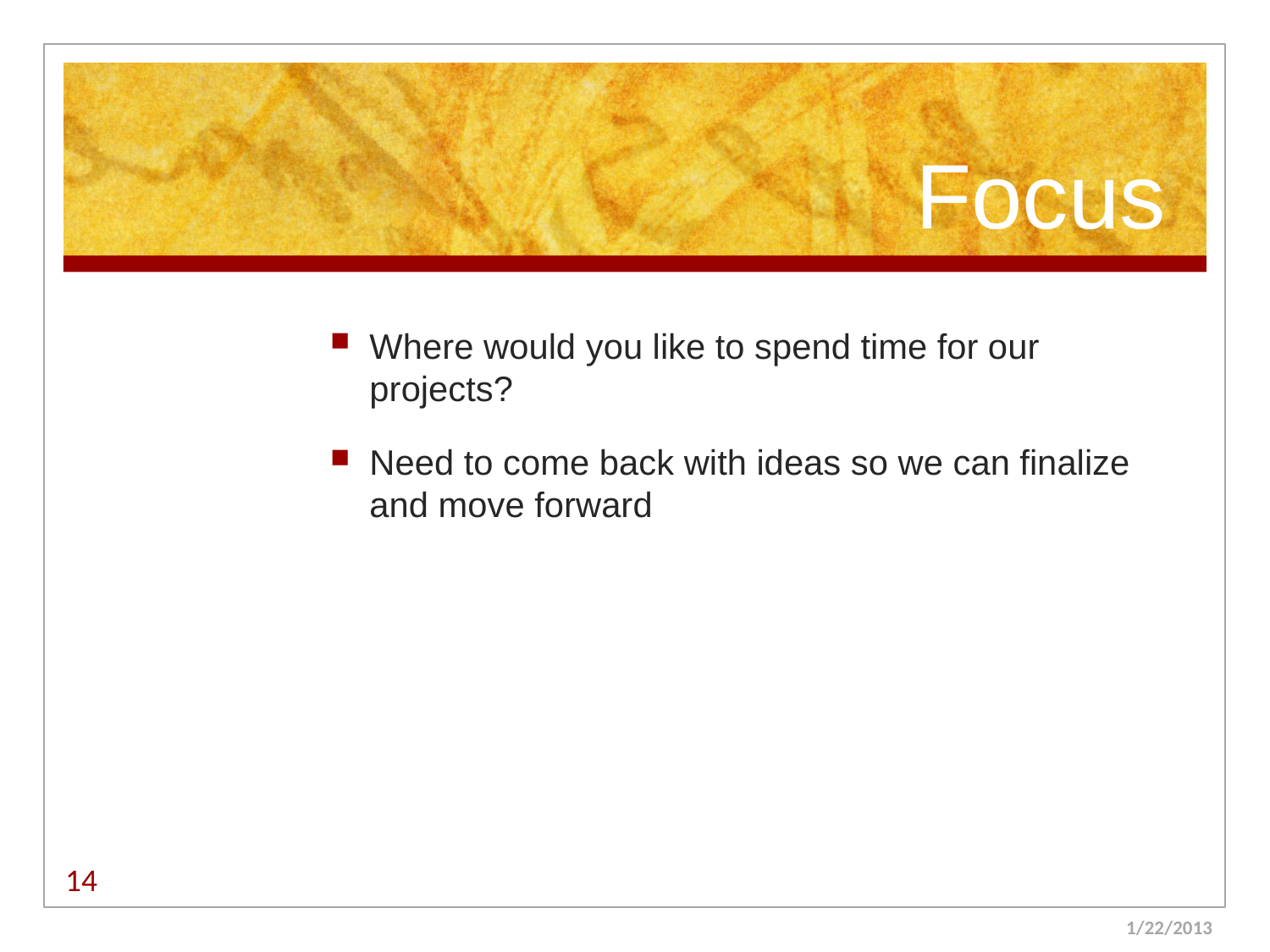

# Focus
Where would you like to spend time for our projects?
Need to come back with ideas so we can finalize and move forward
14
1/22/2013